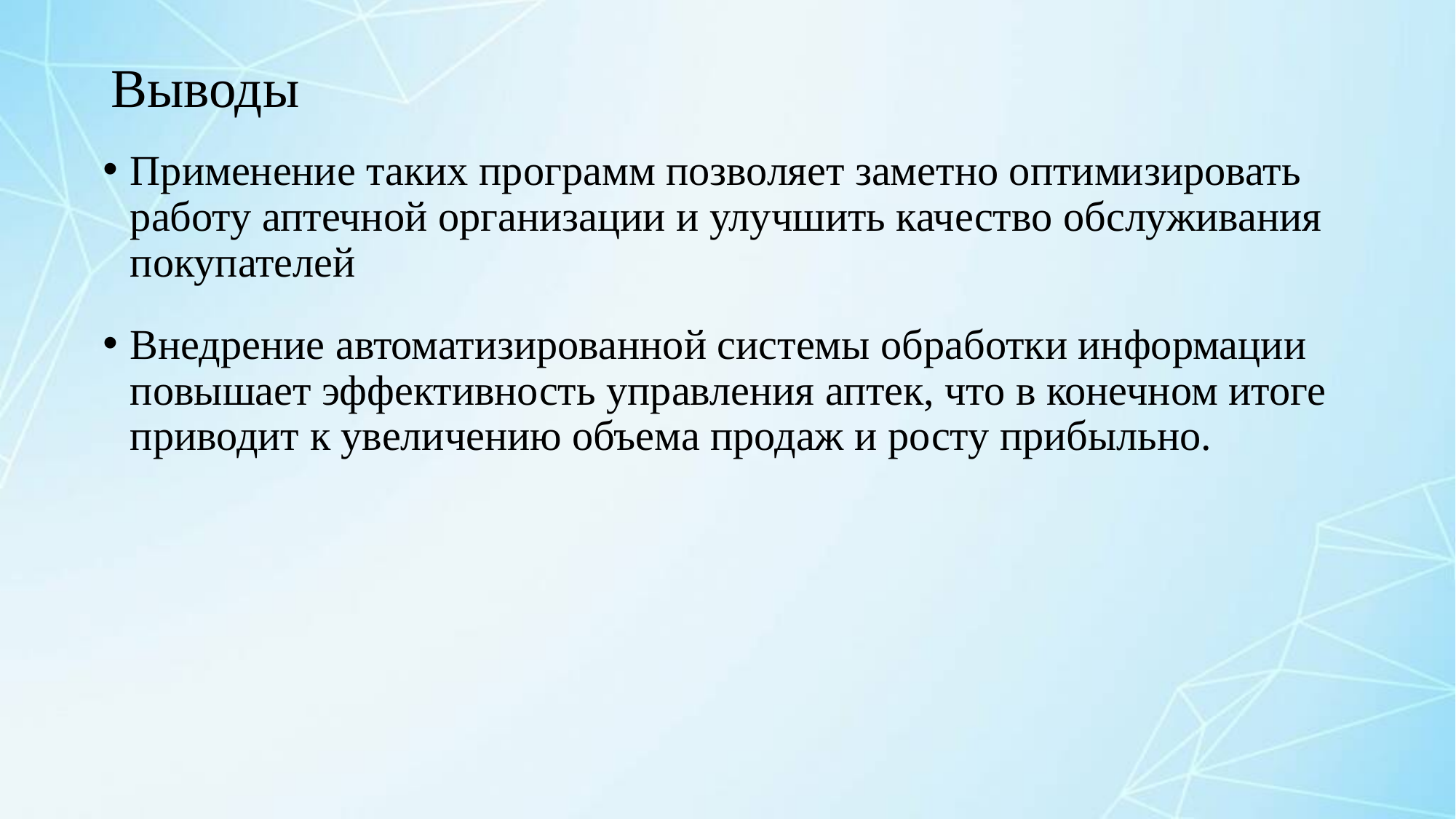

# Выводы
Применение таких программ позволяет заметно оптимизировать работу аптечной организации и улучшить качество обслуживания покупателей
Внедрение автоматизированной системы обработки информации повышает эффективность управления аптек, что в конечном итоге приводит к увеличению объема продаж и росту прибыльно.